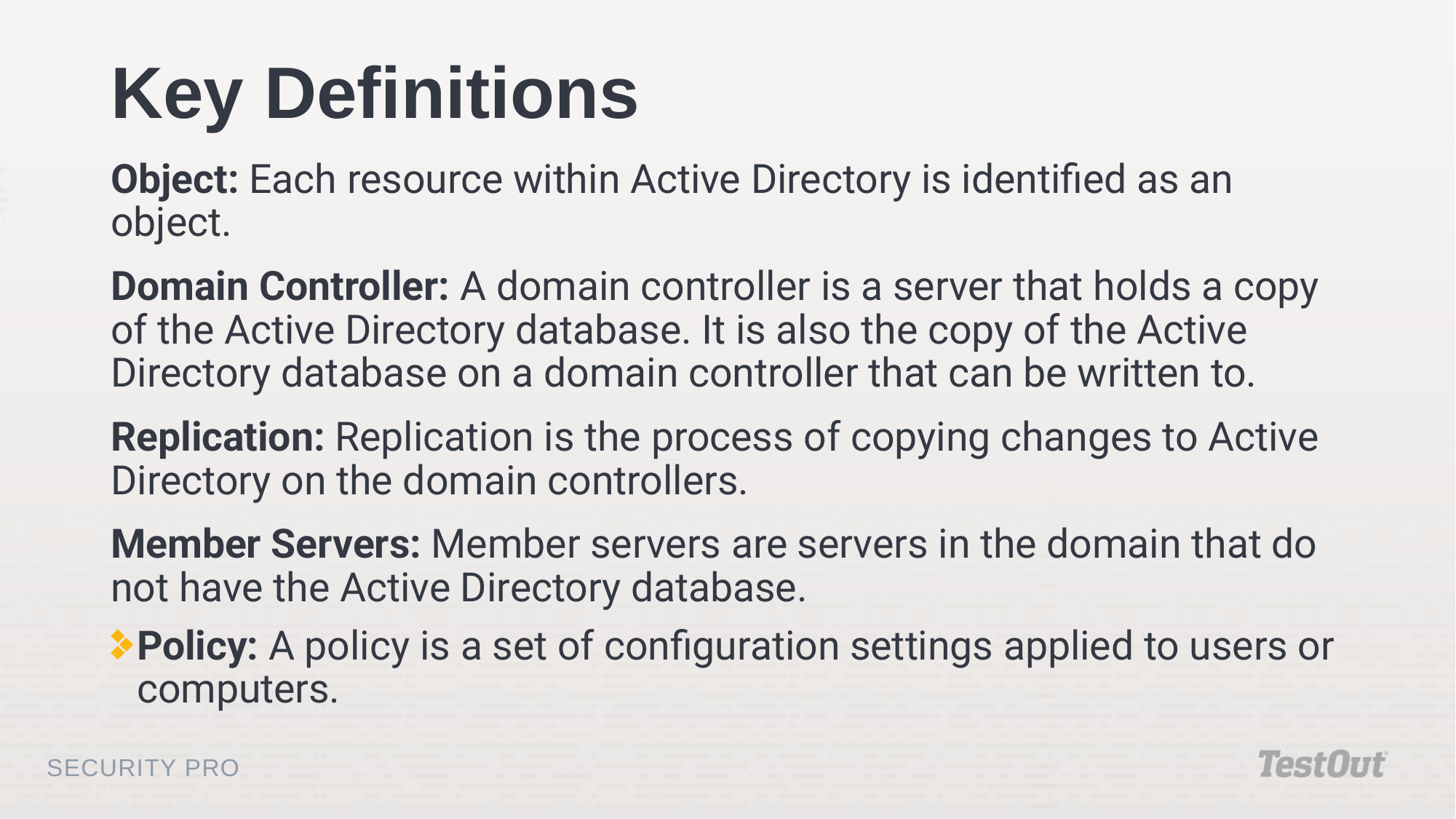

# Key Definitions
Object: Each resource within Active Directory is identified as an object.
Domain Controller: A domain controller is a server that holds a copy of the Active Directory database. It is also the copy of the Active Directory database on a domain controller that can be written to.
Replication: Replication is the process of copying changes to Active Directory on the domain controllers.
Member Servers: Member servers are servers in the domain that do not have the Active Directory database.
Policy: A policy is a set of configuration settings applied to users or computers.
Security Pro